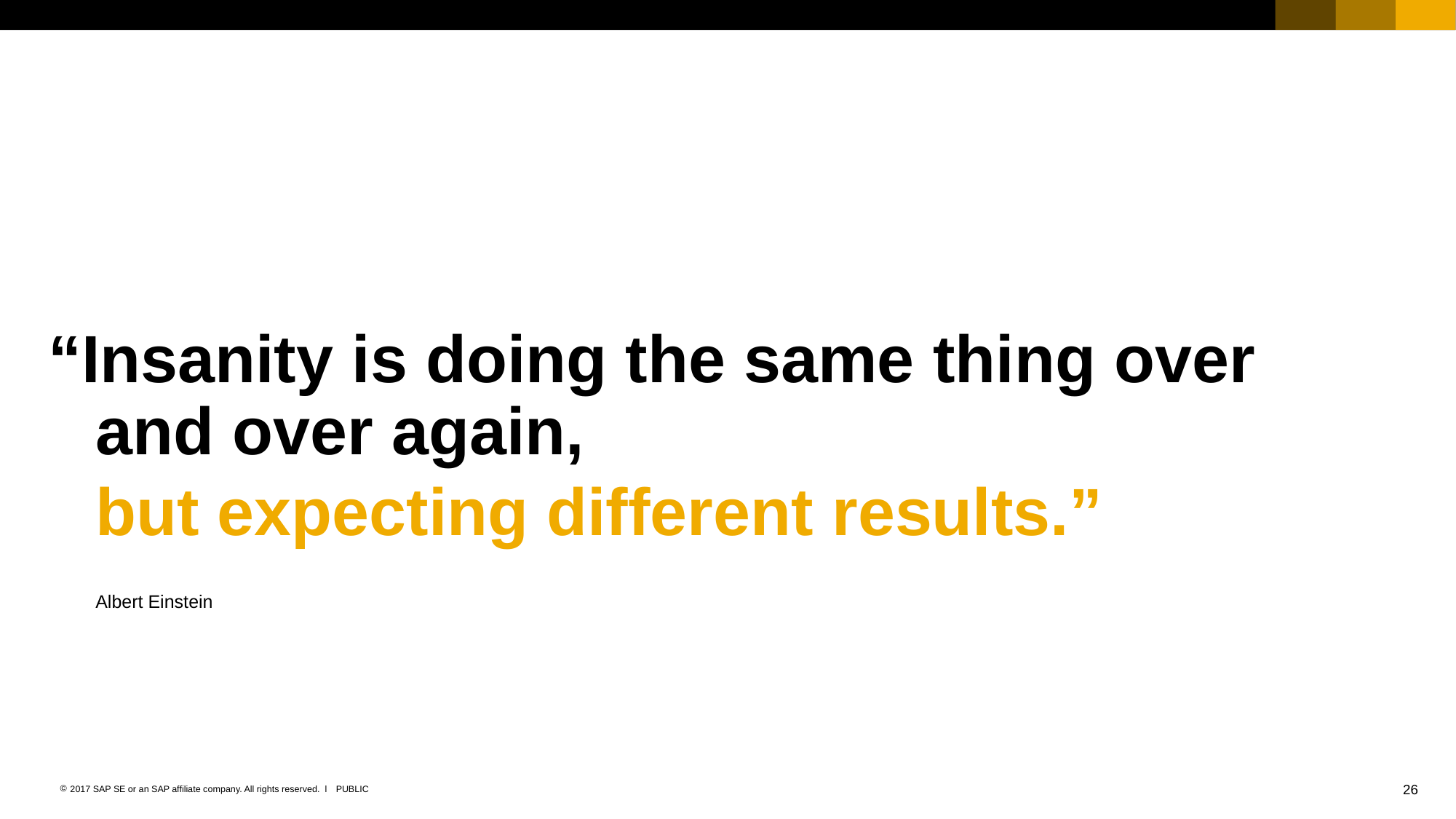

“Insanity is doing the same thing over and over again,
	but expecting different results.”

Albert Einstein